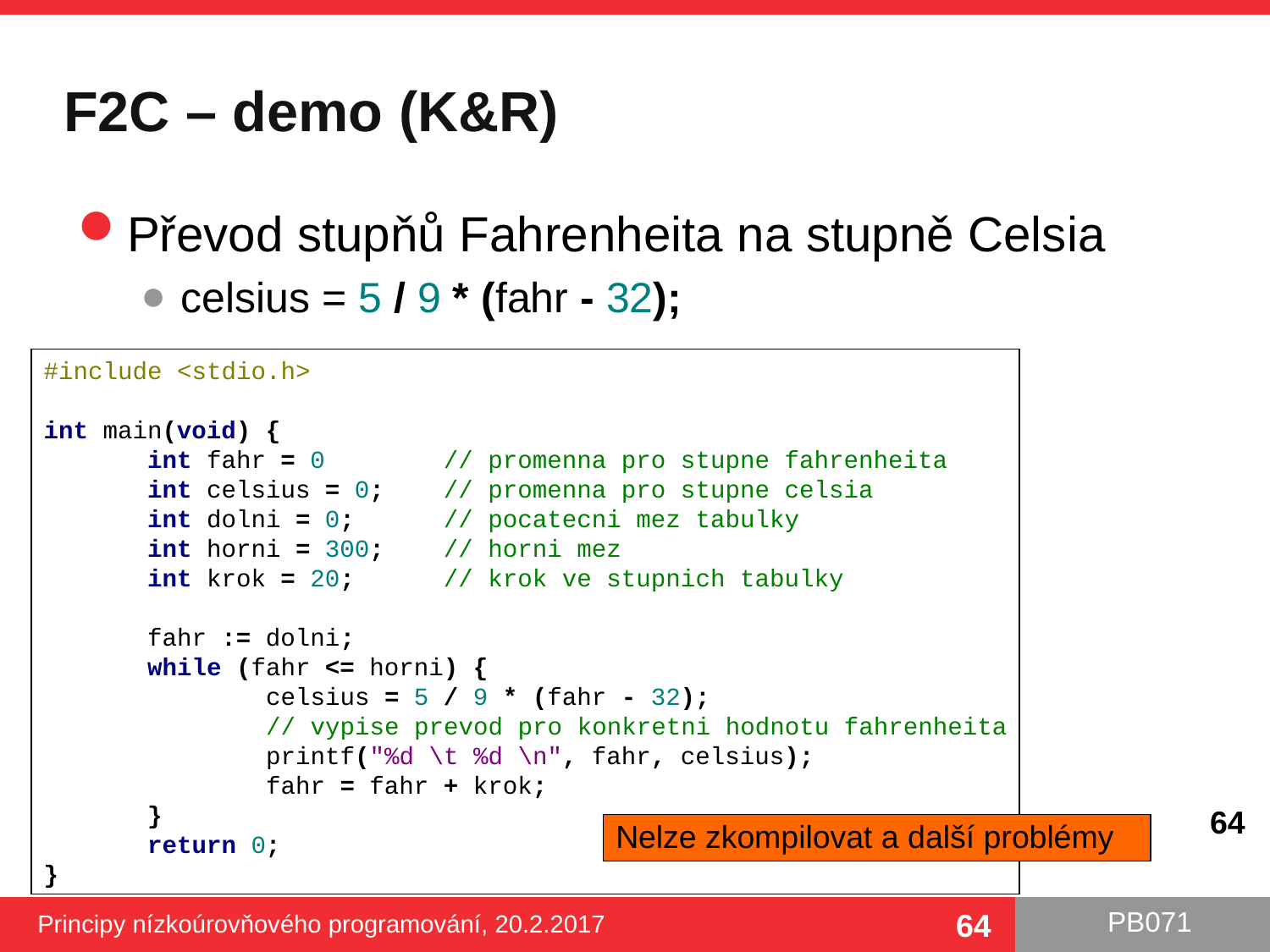

# F2C – demo (K&R)
Převod stupňů Fahrenheita na stupně Celsia
celsius = 5 / 9 * (fahr - 32);

#include <stdio.h>

int main(void) {
       int fahr = 0        // promenna pro stupne fahrenheita
       int celsius = 0;    // promenna pro stupne celsia
       int dolni = 0;      // pocatecni mez tabulky
       int horni = 300;    // horni mez
       int krok = 20;      // krok ve stupnich tabulky

       fahr := dolni;
       while (fahr <= horni) {
               celsius = 5 / 9 * (fahr - 32);
               // vypise prevod pro konkretni hodnotu fahrenheita
               printf("%d \t %d \n", fahr, celsius);
               fahr = fahr + krok;
       }
       return 0;
}
64
Nelze zkompilovat a další problémy
Principy nízkoúrovňového programování, 20.2.2017